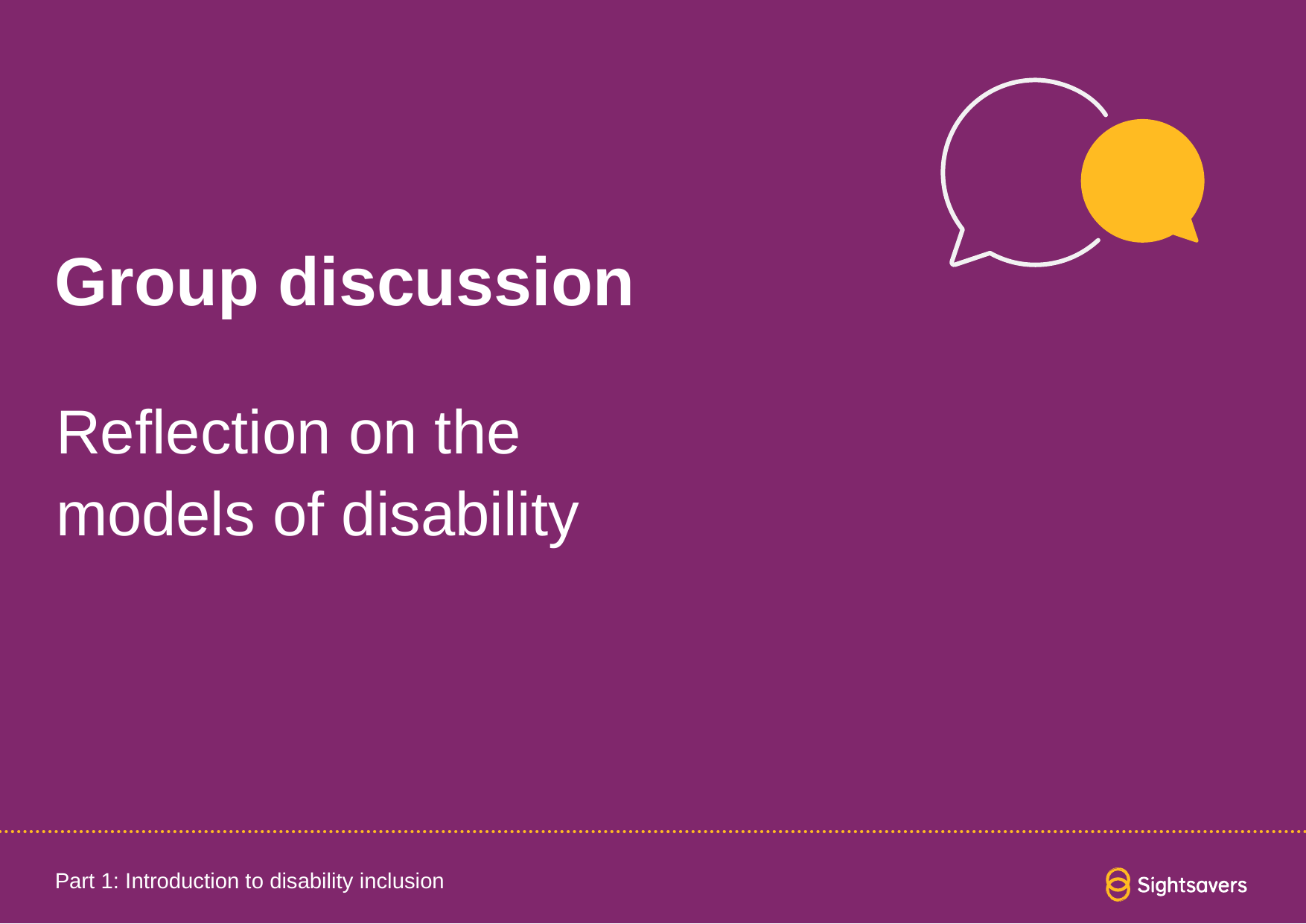

# Group discussion
Reflection on the models of disability
Part 1: Introduction to disability inclusion